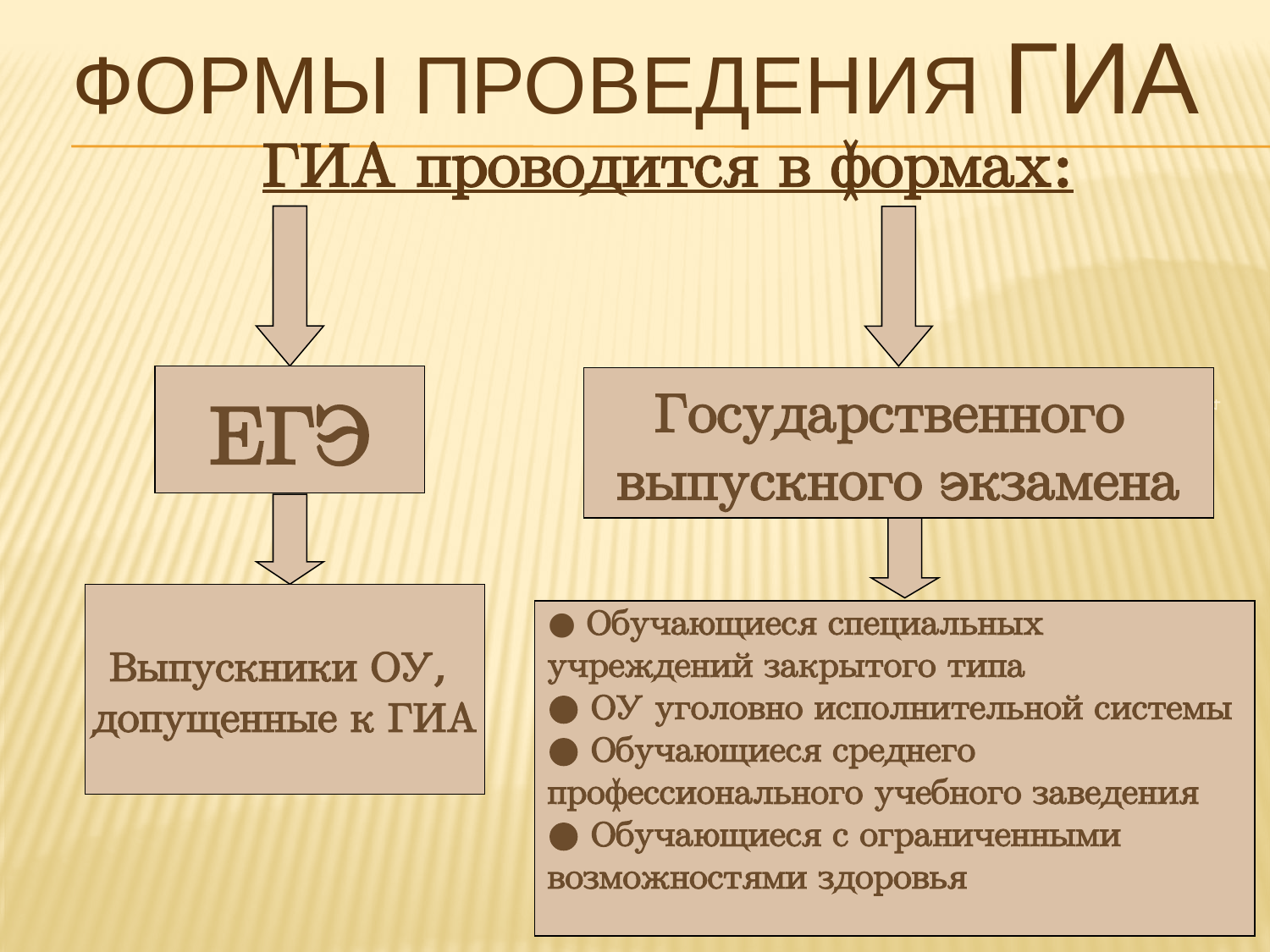

# Формы проведения ГИА
 ГИА проводится в формах:

4
ЕГЭ
Государственного
выпускного экзамена

Выпускники ОУ,
допущенные к ГИА
● Обучающиеся специальных
учреждений закрытого типа
● ОУ уголовно исполнительной системы
● Обучающиеся среднего
профессионального учебного заведения
● Обучающиеся с ограниченными
возможностями здоровья